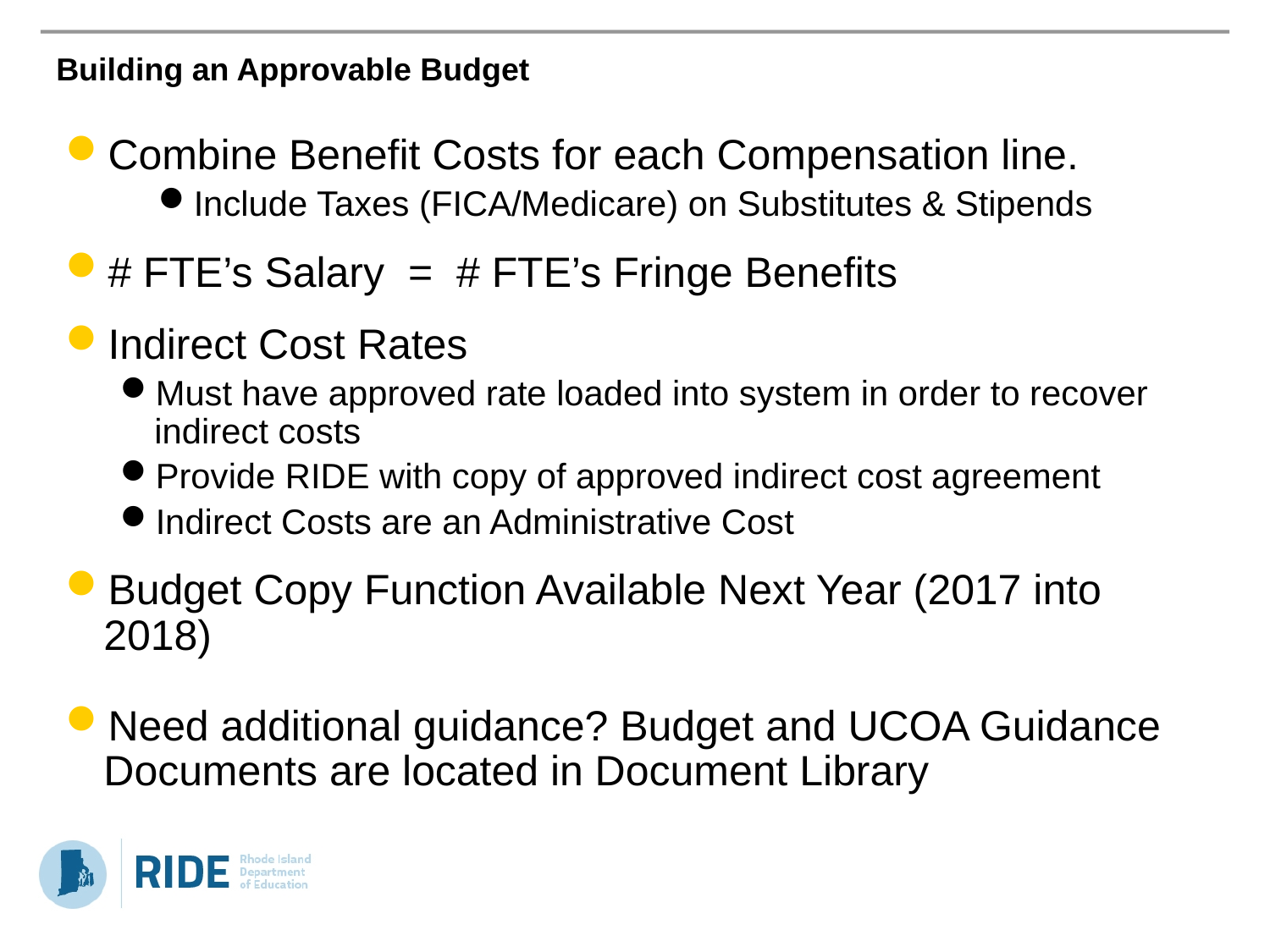

# Building an Approvable Budget
Combine Benefit Costs for each Compensation line.
Include Taxes (FICA/Medicare) on Substitutes & Stipends

# FTE’s Salary  =  # FTE’s Fringe Benefits

Indirect Cost Rates
Must have approved rate loaded into system in order to recover indirect costs
Provide RIDE with copy of approved indirect cost agreement
Indirect Costs are an Administrative Cost

Budget Copy Function Available Next Year (2017 into 2018)

Need additional guidance? Budget and UCOA Guidance Documents are located in Document Library